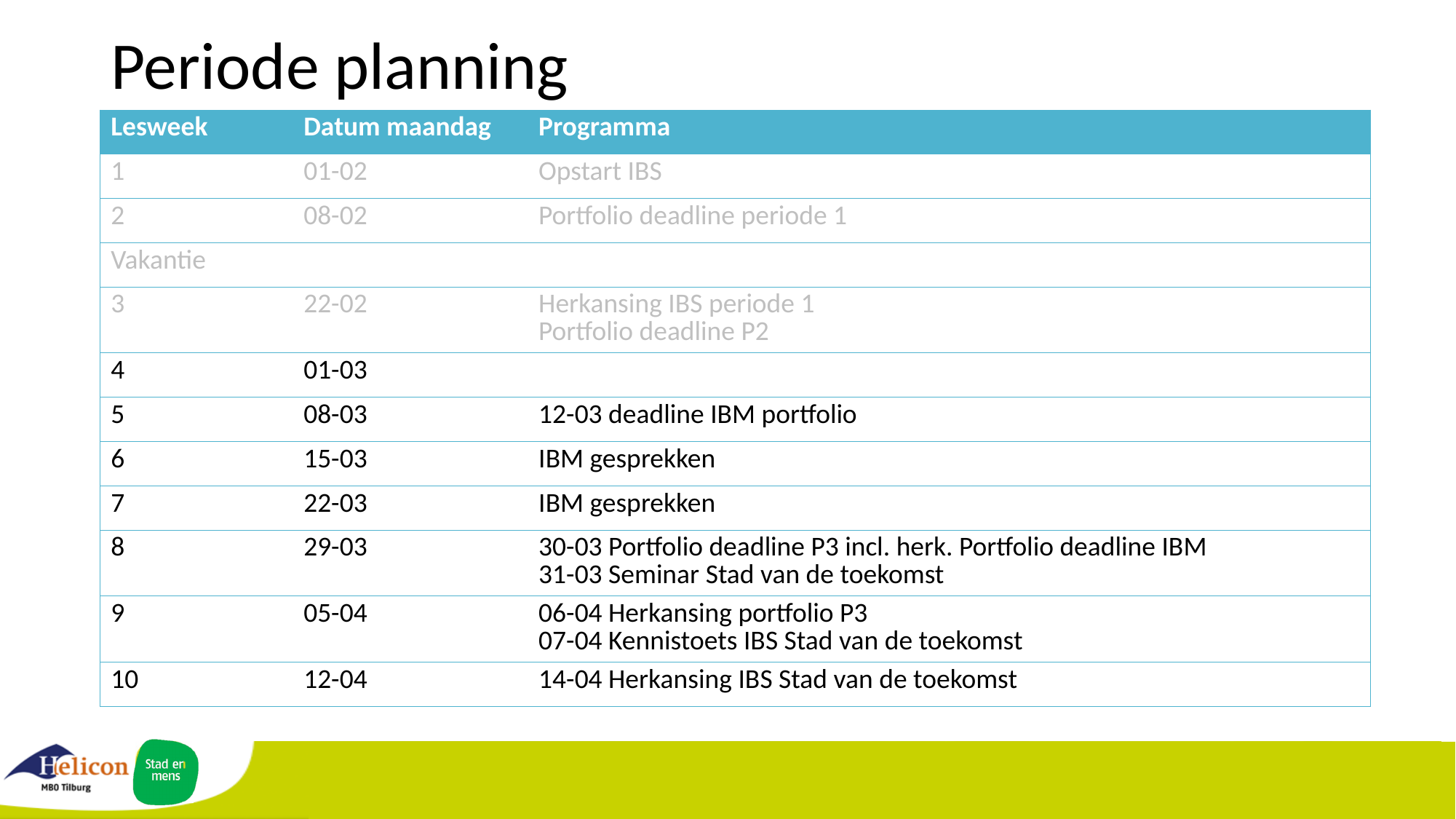

# Periode planning
| Lesweek | Datum maandag | Programma |
| --- | --- | --- |
| 1 | 01-02 | Opstart IBS |
| 2 | 08-02 | Portfolio deadline periode 1 |
| Vakantie |  |  |
| 3 | 22-02 | Herkansing IBS periode 1 Portfolio deadline P2 |
| 4 | 01-03 |  |
| 5 | 08-03 | 12-03 deadline IBM portfolio |
| 6 | 15-03 | IBM gesprekken |
| 7 | 22-03 | IBM gesprekken |
| 8 | 29-03 | 30-03 Portfolio deadline P3 incl. herk. Portfolio deadline IBM 31-03 Seminar Stad van de toekomst |
| 9 | 05-04 | 06-04 Herkansing portfolio P3 07-04 Kennistoets IBS Stad van de toekomst |
| 10 | 12-04 | 14-04 Herkansing IBS Stad van de toekomst |